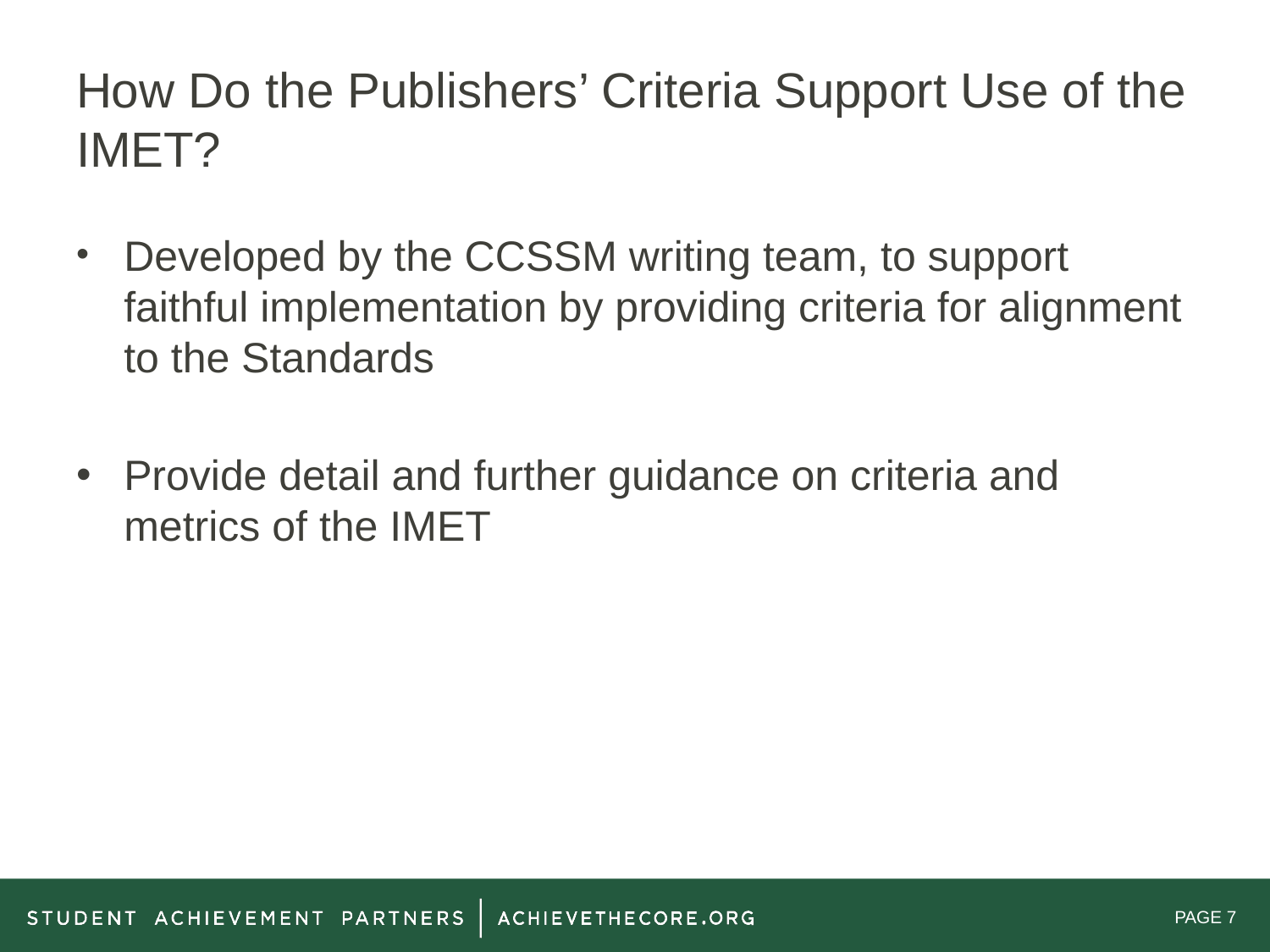

# How Do the Publishers’ Criteria Support Use of the IMET?
Developed by the CCSSM writing team, to support faithful implementation by providing criteria for alignment to the Standards

Provide detail and further guidance on criteria and metrics of the IMET